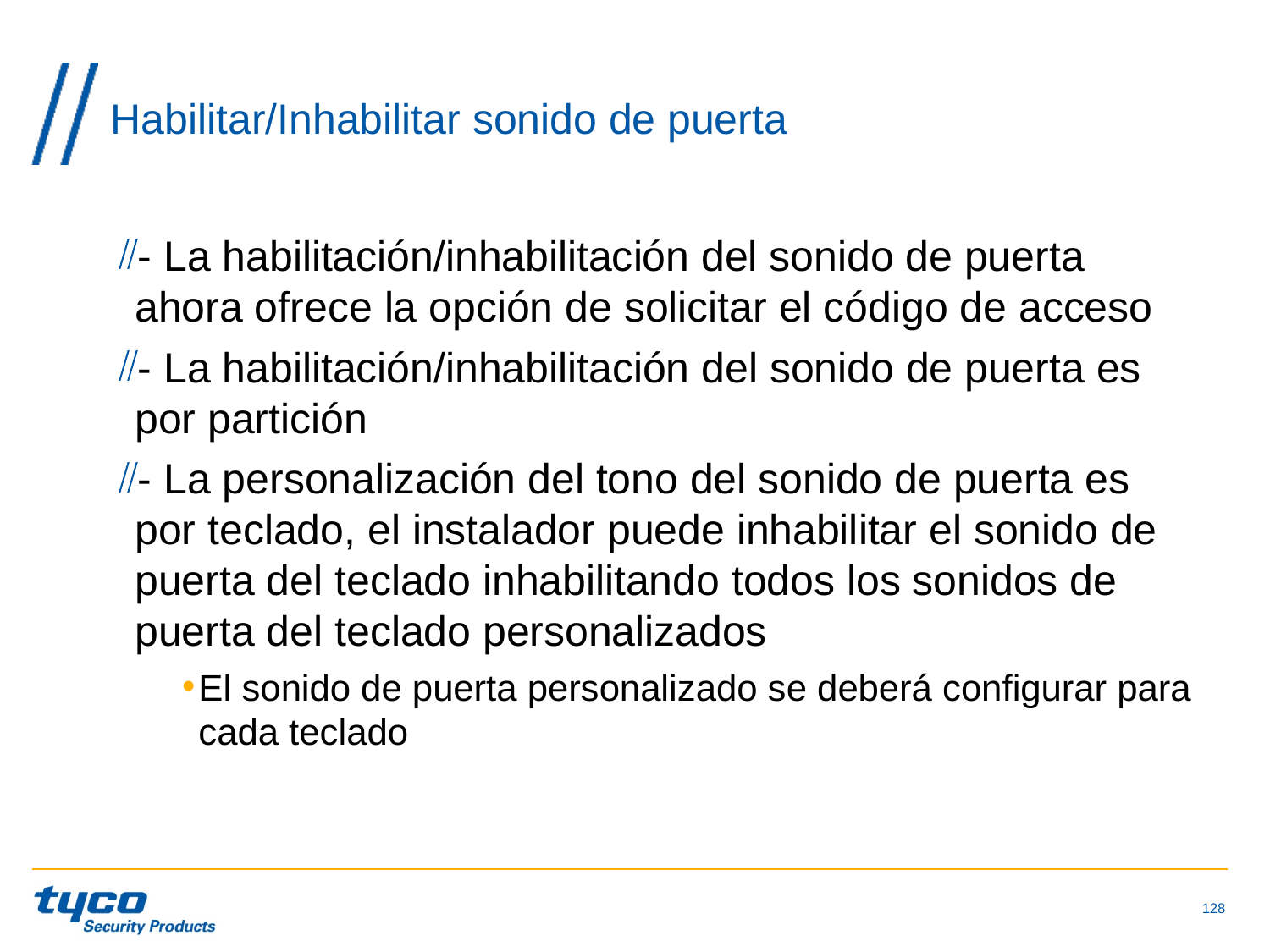

# Habilitar/Inhabilitar sonido de puerta
- La habilitación/inhabilitación del sonido de puerta ahora ofrece la opción de solicitar el código de acceso
- La habilitación/inhabilitación del sonido de puerta es por partición
- La personalización del tono del sonido de puerta es por teclado, el instalador puede inhabilitar el sonido de puerta del teclado inhabilitando todos los sonidos de puerta del teclado personalizados
El sonido de puerta personalizado se deberá configurar para cada teclado
128